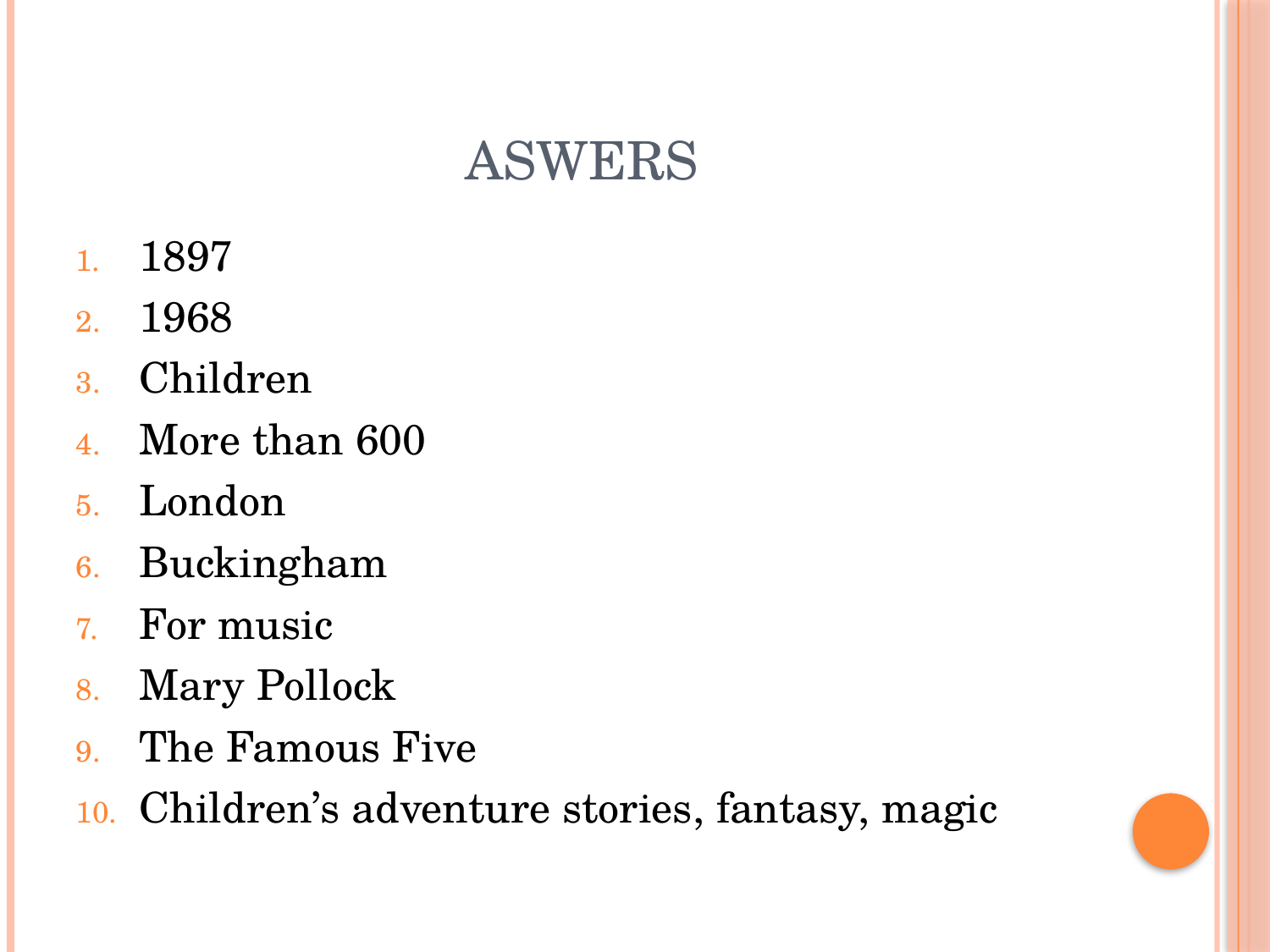

# ASWERS
1897
1968
Children
More than 600
London
Buckingham
For music
Mary Pollock
The Famous Five
Children’s adventure stories, fantasy, magic